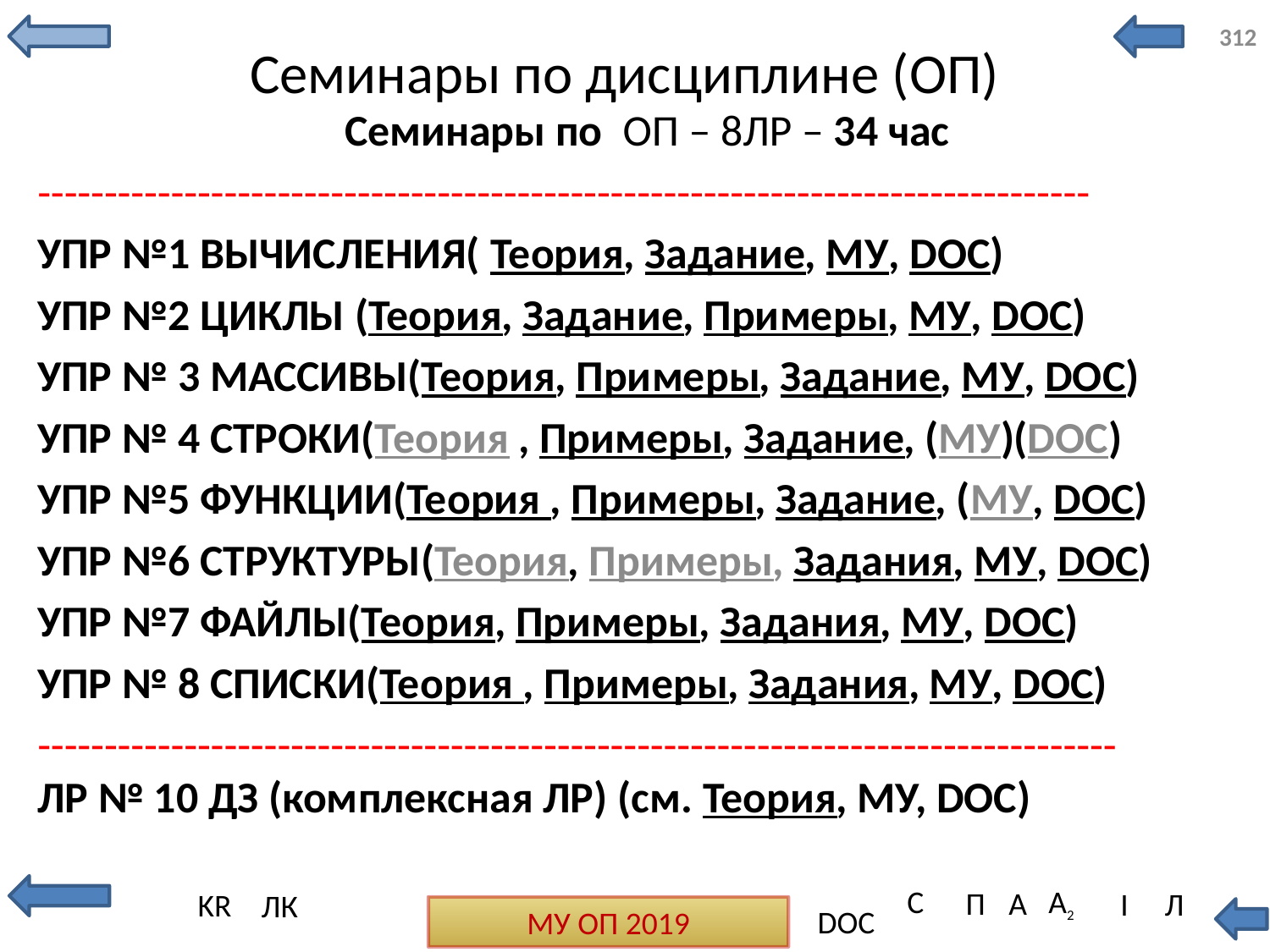

312
# Семинары по дисциплине (ОП)
Семинары по  OП – 8ЛР – 34 час
-------------------------------------------------------------------------------
УПР №1 ВЫЧИСЛЕНИЯ( Теория, Задание, МУ, DOC)
УПР №2 ЦИКЛЫ (Теория, Задание, Примеры, МУ, DOC)
УПР № 3 МАССИВЫ(Теория, Примеры, Задание, МУ, DOC)
УПР № 4 СТРОКИ(Теория , Примеры, Задание, (МУ)(DOC)
УПР №5 ФУНКЦИИ(Теория , Примеры, Задание, (МУ, DOC)
УПР №6 СТРУКТУРЫ(Теория, Примеры, Задания, МУ, DOC)
УПР №7 ФАЙЛЫ(Теория, Примеры, Задания, МУ, DOC)
УПР № 8 СПИСКИ(Теория , Примеры, Задания, МУ, DOC)
---------------------------------------------------------------------------------
ЛР № 10 ДЗ (комплексная ЛР) (см. Теория, МУ, DOC)